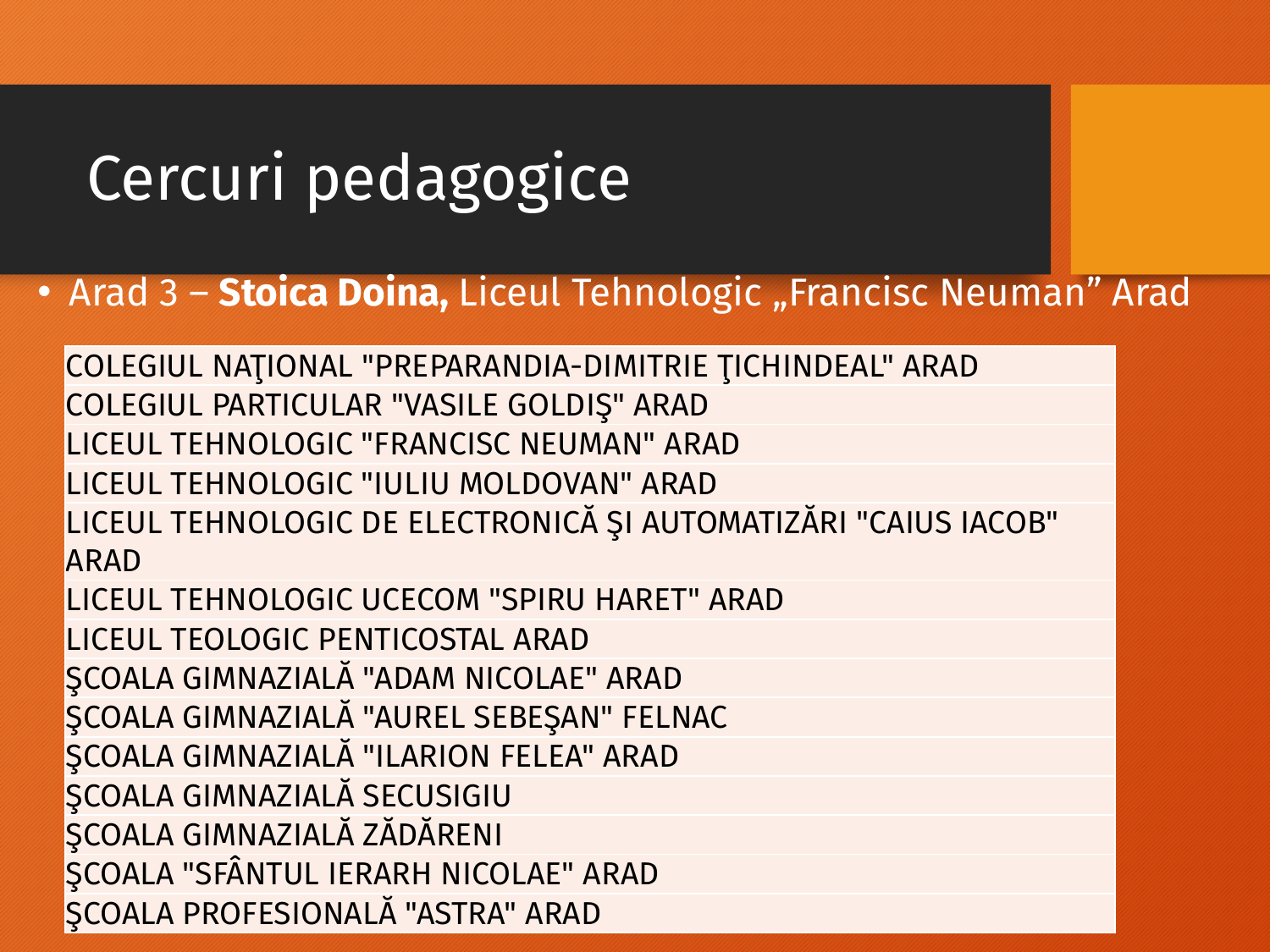

# Cercuri pedagogice
Arad 3 – Stoica Doina, Liceul Tehnologic „Francisc Neuman” Arad
| COLEGIUL NAŢIONAL "PREPARANDIA-DIMITRIE ŢICHINDEAL" ARAD |
| --- |
| COLEGIUL PARTICULAR "VASILE GOLDIŞ" ARAD |
| LICEUL TEHNOLOGIC "FRANCISC NEUMAN" ARAD |
| LICEUL TEHNOLOGIC "IULIU MOLDOVAN" ARAD |
| LICEUL TEHNOLOGIC DE ELECTRONICĂ ŞI AUTOMATIZĂRI "CAIUS IACOB" ARAD |
| LICEUL TEHNOLOGIC UCECOM "SPIRU HARET" ARAD |
| LICEUL TEOLOGIC PENTICOSTAL ARAD |
| ŞCOALA GIMNAZIALĂ "ADAM NICOLAE" ARAD |
| ŞCOALA GIMNAZIALĂ "AUREL SEBEŞAN" FELNAC |
| ŞCOALA GIMNAZIALĂ "ILARION FELEA" ARAD |
| ŞCOALA GIMNAZIALĂ SECUSIGIU |
| ŞCOALA GIMNAZIALĂ ZĂDĂRENI |
| ŞCOALA "SFÂNTUL IERARH NICOLAE" ARAD |
| ŞCOALA PROFESIONALĂ "ASTRA" ARAD |